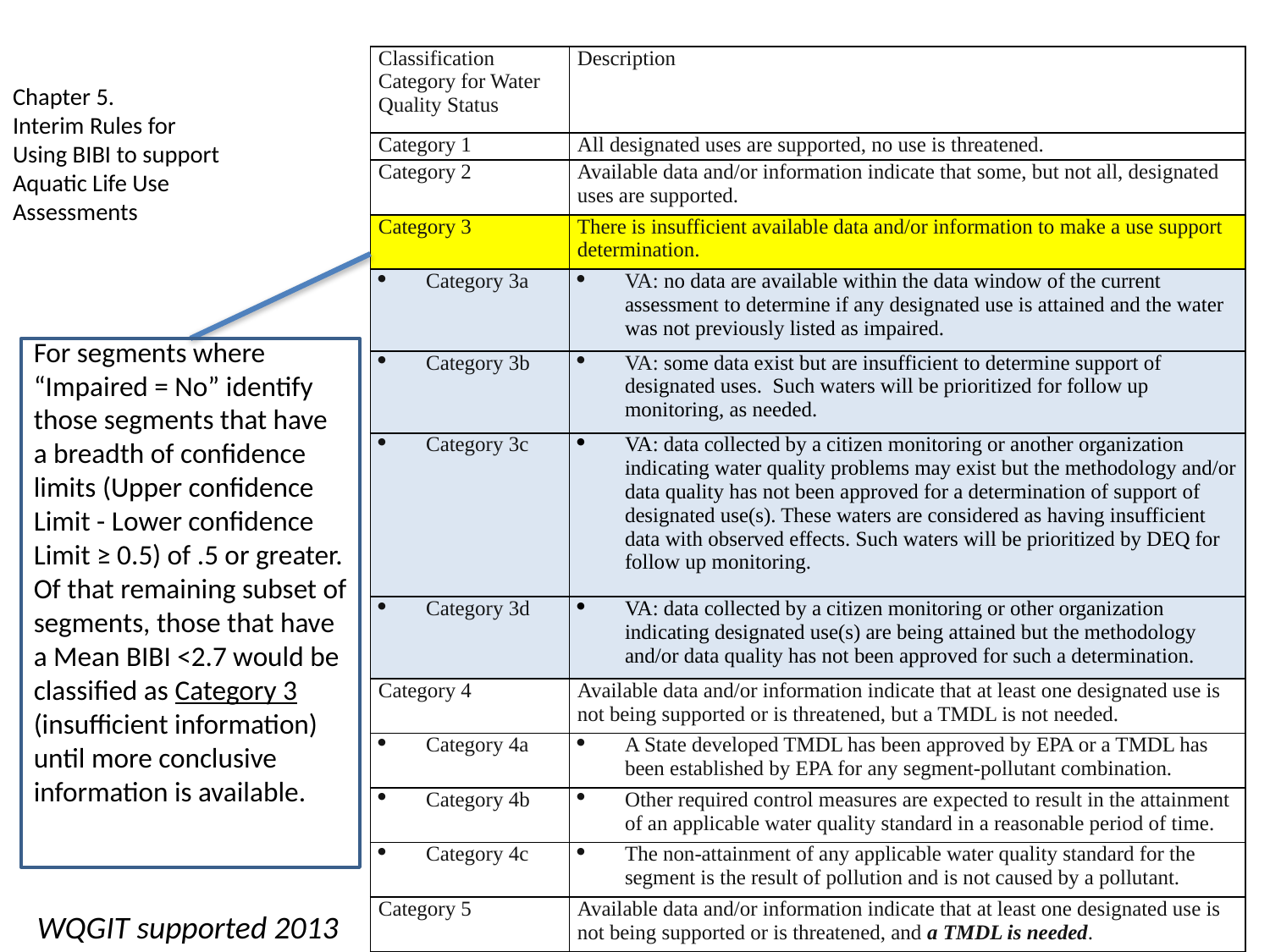

| Classification Category for Water Quality Status | Description |
| --- | --- |
| Category 1 | All designated uses are supported, no use is threatened. |
| Category 2 | Available data and/or information indicate that some, but not all, designated uses are supported. |
| Category 3 | There is insufficient available data and/or information to make a use support determination. |
| Category 3a | VA: no data are available within the data window of the current assessment to determine if any designated use is attained and the water was not previously listed as impaired. |
| Category 3b | VA: some data exist but are insufficient to determine support of designated uses.  Such waters will be prioritized for follow up monitoring, as needed. |
| Category 3c | VA: data collected by a citizen monitoring or another organization indicating water quality problems may exist but the methodology and/or data quality has not been approved for a determination of support of designated use(s). These waters are considered as having insufficient data with observed effects. Such waters will be prioritized by DEQ for follow up monitoring. |
| Category 3d | VA: data collected by a citizen monitoring or other organization indicating designated use(s) are being attained but the methodology and/or data quality has not been approved for such a determination. |
| Category 4 | Available data and/or information indicate that at least one designated use is not being supported or is threatened, but a TMDL is not needed. |
| Category 4a | A State developed TMDL has been approved by EPA or a TMDL has been established by EPA for any segment-pollutant combination. |
| Category 4b | Other required control measures are expected to result in the attainment of an applicable water quality standard in a reasonable period of time. |
| Category 4c | The non-attainment of any applicable water quality standard for the segment is the result of pollution and is not caused by a pollutant. |
| Category 5 | Available data and/or information indicate that at least one designated use is not being supported or is threatened, and a TMDL is needed. |
Chapter 5.
Interim Rules for
Using BIBI to support
Aquatic Life Use
Assessments
For segments where “Impaired = No” identify those segments that have a breadth of confidence limits (Upper confidence Limit - Lower confidence Limit ≥ 0.5) of .5 or greater. Of that remaining subset of segments, those that have a Mean BIBI <2.7 would be classified as Category 3 (insufficient information) until more conclusive information is available.

WQGIT supported 2013